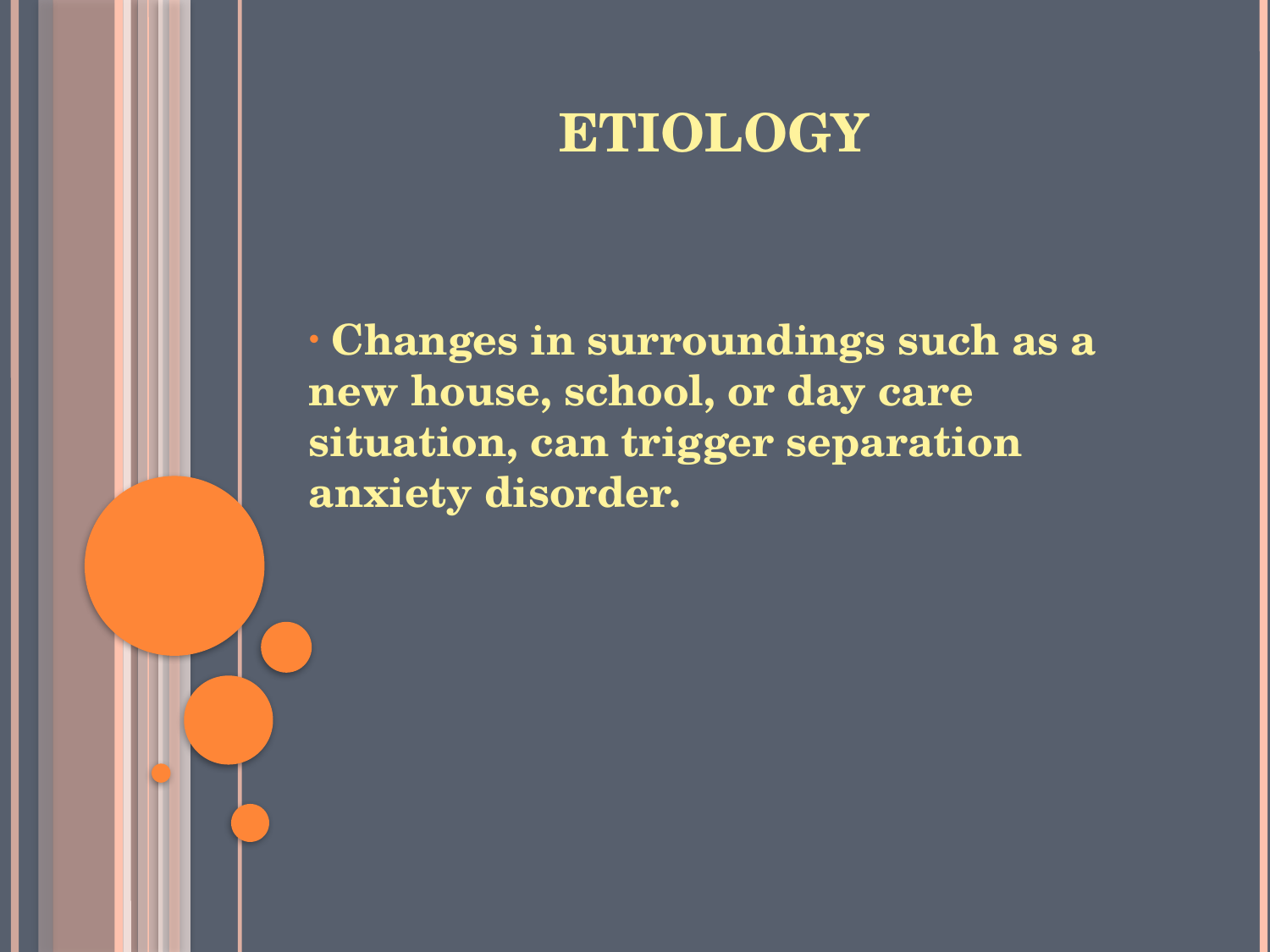

# Etiology
 Changes in surroundings such as a new house, school, or day care situation, can trigger separation anxiety disorder.